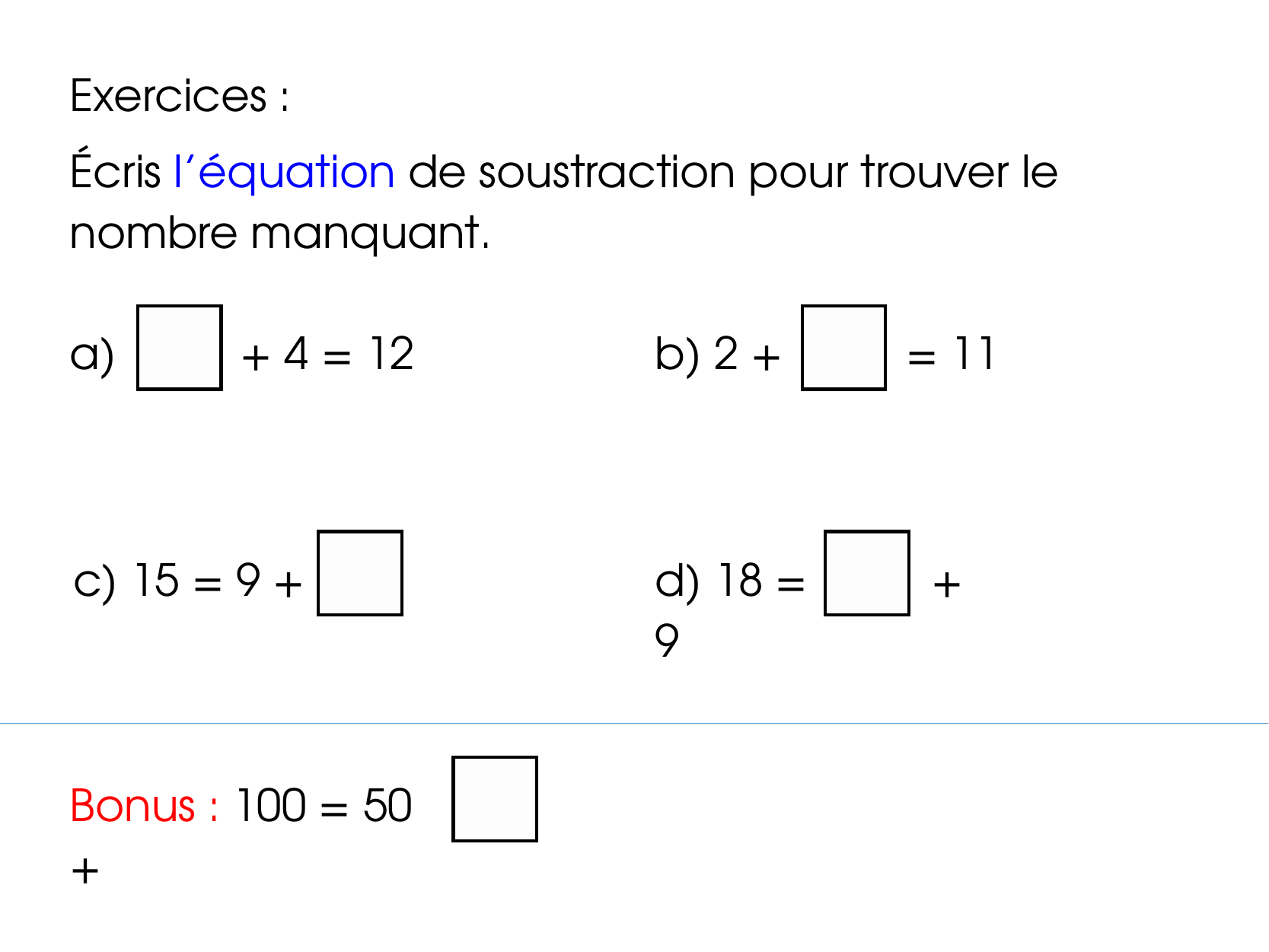

Exercices :
Écris l’équation de soustraction pour trouver le nombre manquant.

a)          + 4 = 12

b) 2 +          = 11

c) 15 = 9 +

d) 18 =          + 9

Bonus : 100 = 50 +